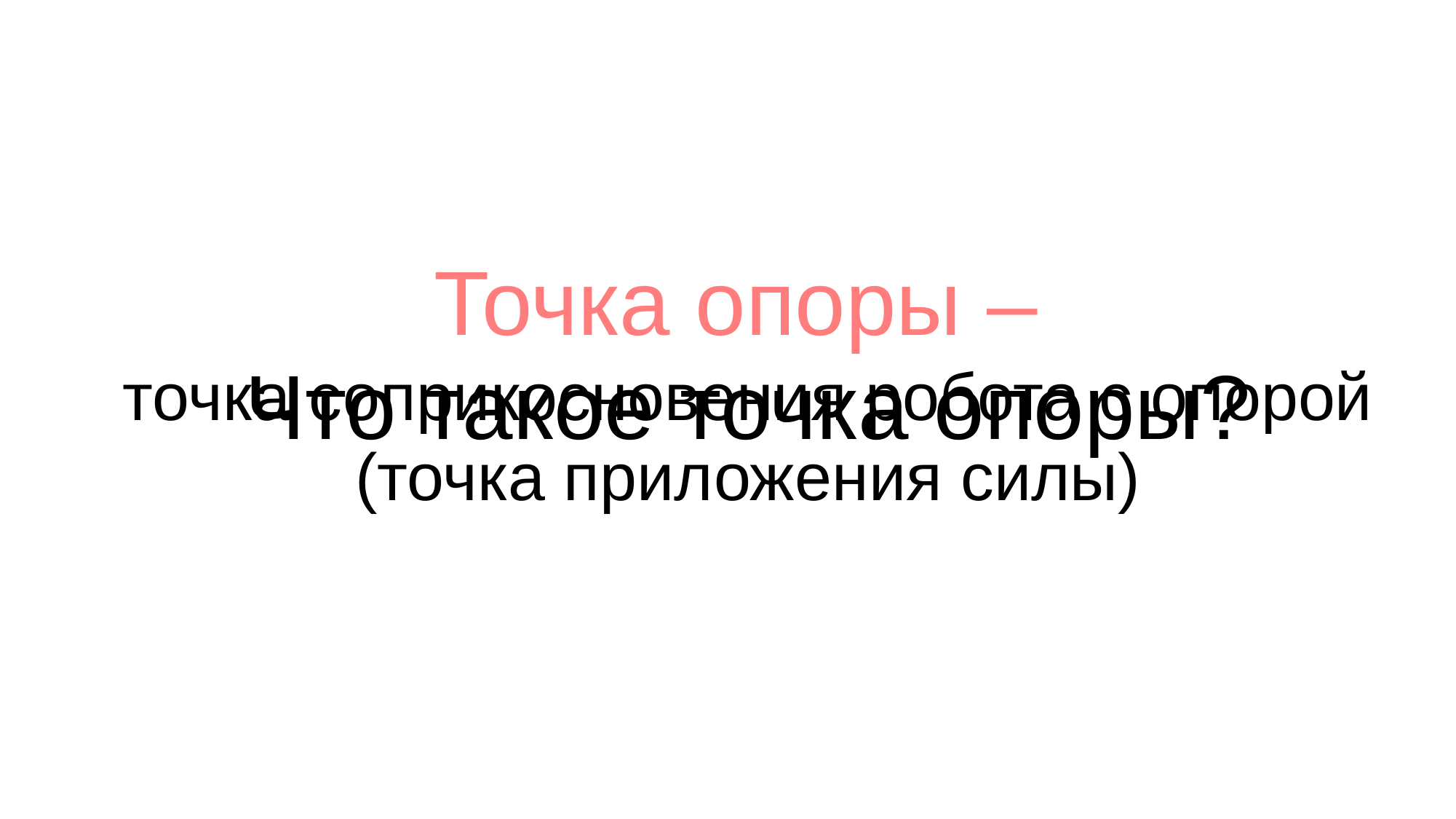

Точка опоры –
точка соприкосновения робота с опорой
(точка приложения силы)
Что такое точка опоры?